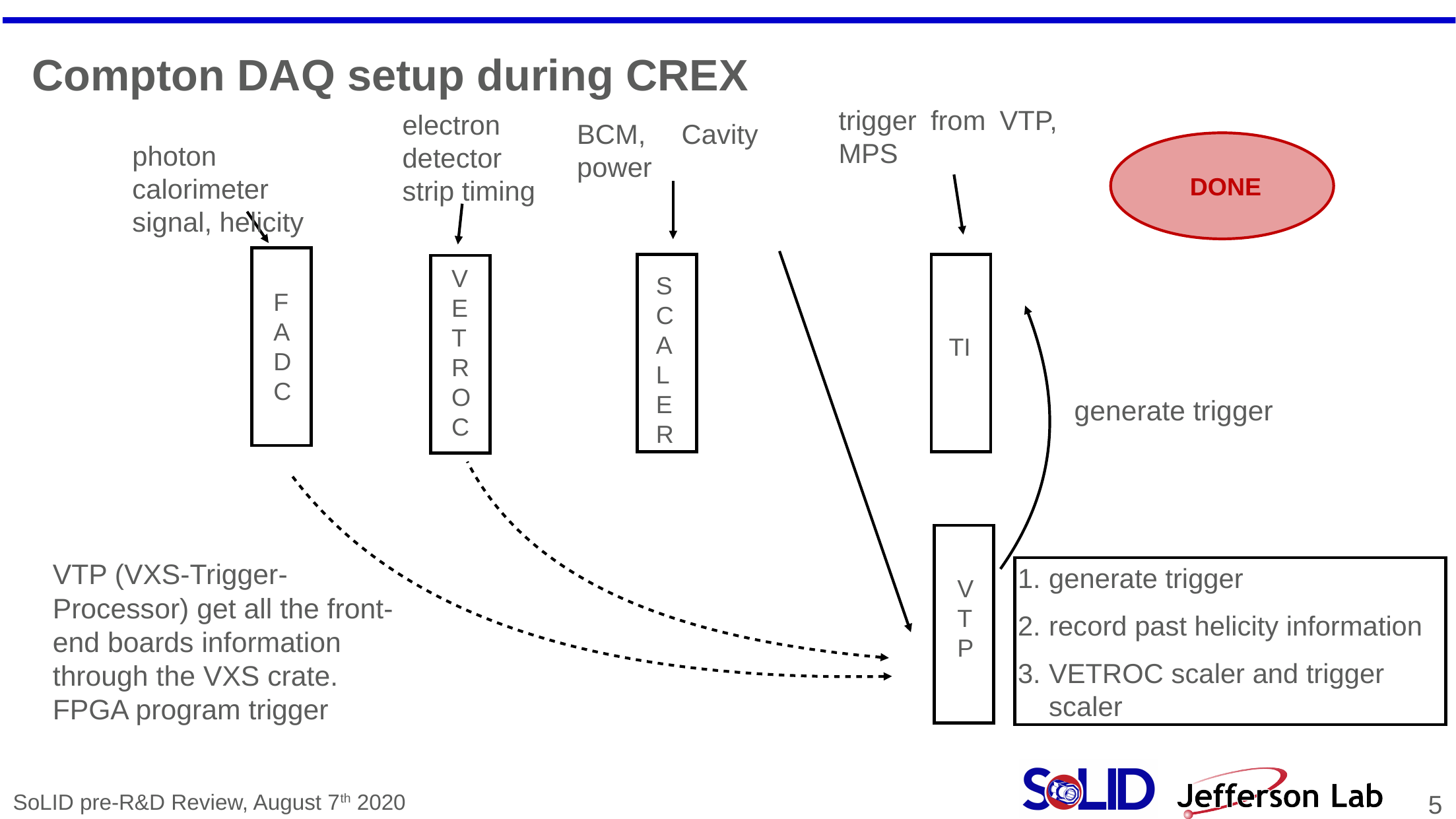

Compton DAQ setup during CREX
trigger from VTP, MPS
electron detector strip timing
BCM, Cavity power
 DONE
photon calorimeter signal, helicity

VETROC
SCALER
FADC

TI
generate trigger

VTP
VTP (VXS-Trigger-Processor) get all the front-end boards information through the VXS crate. FPGA program trigger
generate trigger
record past helicity information
VETROC scaler and trigger scaler